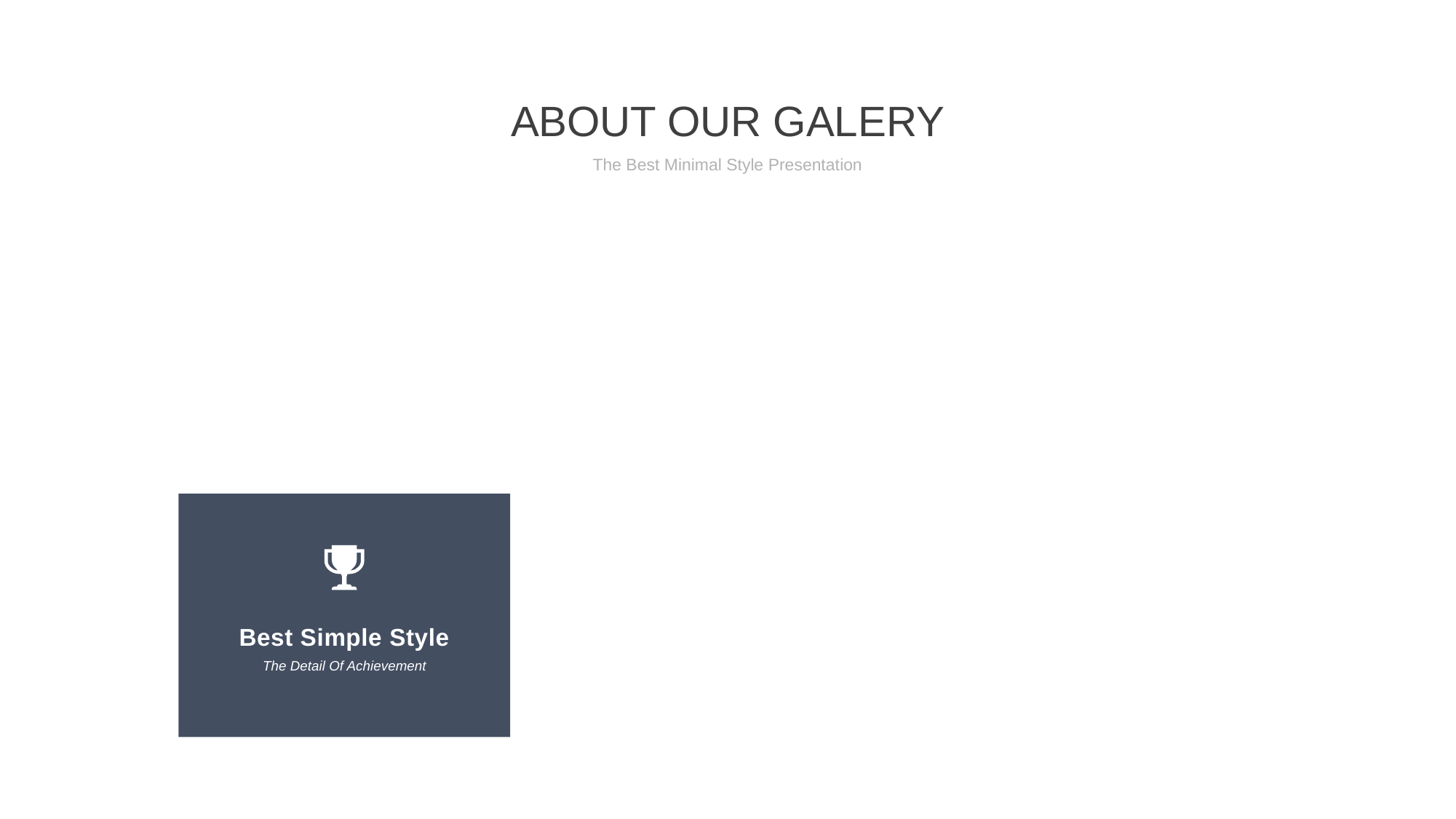

ABOUT OUR GALERY
The Best Minimal Style Presentation

Best Simple Style
The Detail Of Achievement